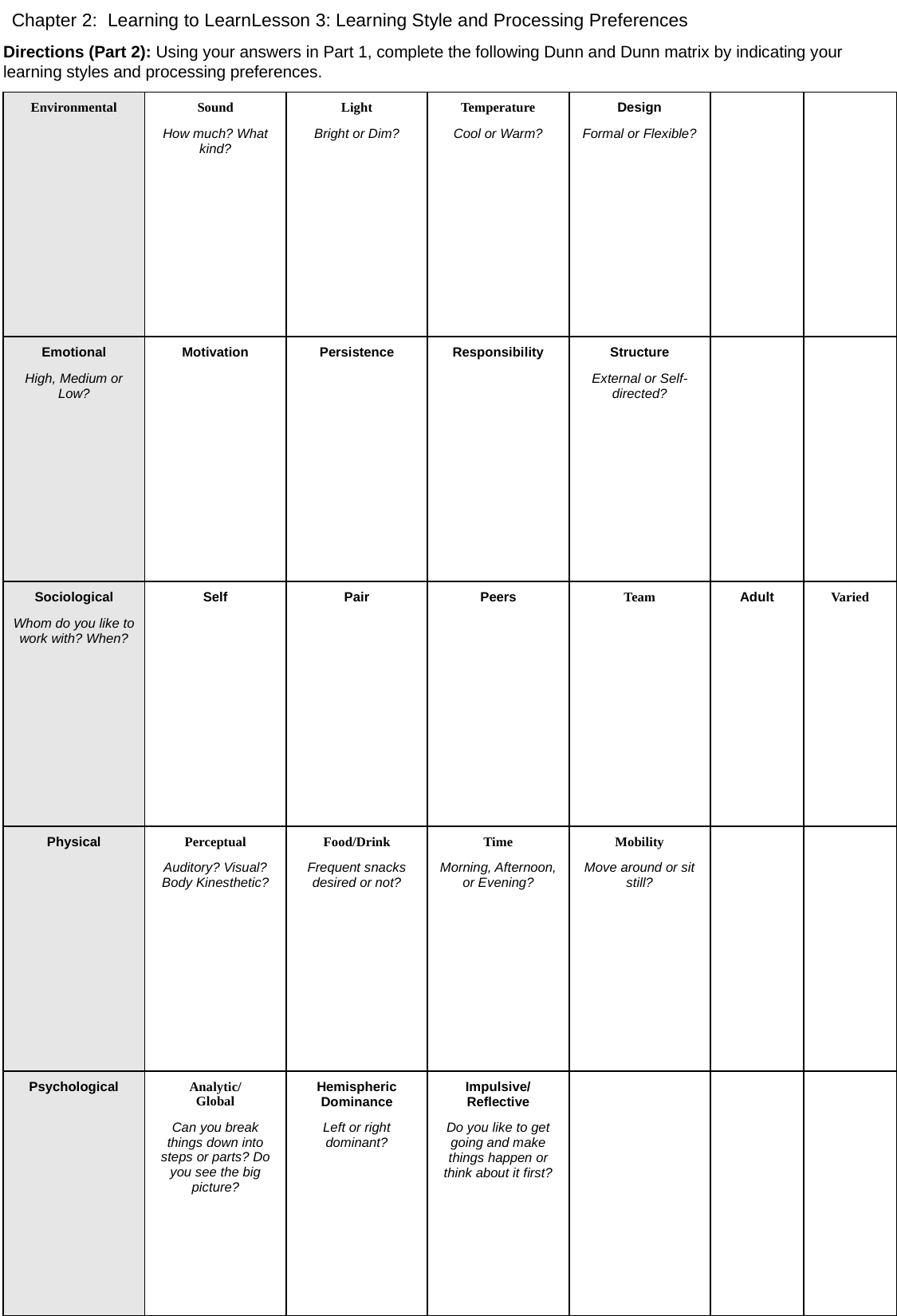

Chapter 2:  Learning to Learn	Lesson 3: Learning Style and Processing Preferences
Directions (Part 2): Using your answers in Part 1, complete the following Dunn and Dunn matrix by indicating your
learning styles and processing preferences.

| Environmental | Sound   How much? What kind? | Light   Bright or Dim? | Temperature   Cool or Warm? | Design   Formal or Flexible? |  |  |
| --- | --- | --- | --- | --- | --- | --- |
| Emotional   High, Medium or Low? | Motivation | Persistence | Responsibility | Structure   External or Self-directed? |  |  |
| Sociological   Whom do you like to work with? When? | Self | Pair | Peers | Team | Adult | Varied |
| Physical | Perceptual   Auditory? Visual? Body Kinesthetic? | Food/Drink   Frequent snacks desired or not? | Time   Morning, Afternoon, or Evening? | Mobility   Move around or sit still? |  |  |
| Psychological | Analytic/ Global   Can you break things down into steps or parts? Do you see the big picture? | Hemispheric Dominance   Left or right dominant? | Impulsive/ Reflective   Do you like to get going and make things happen or think about it first? |  |  |  |